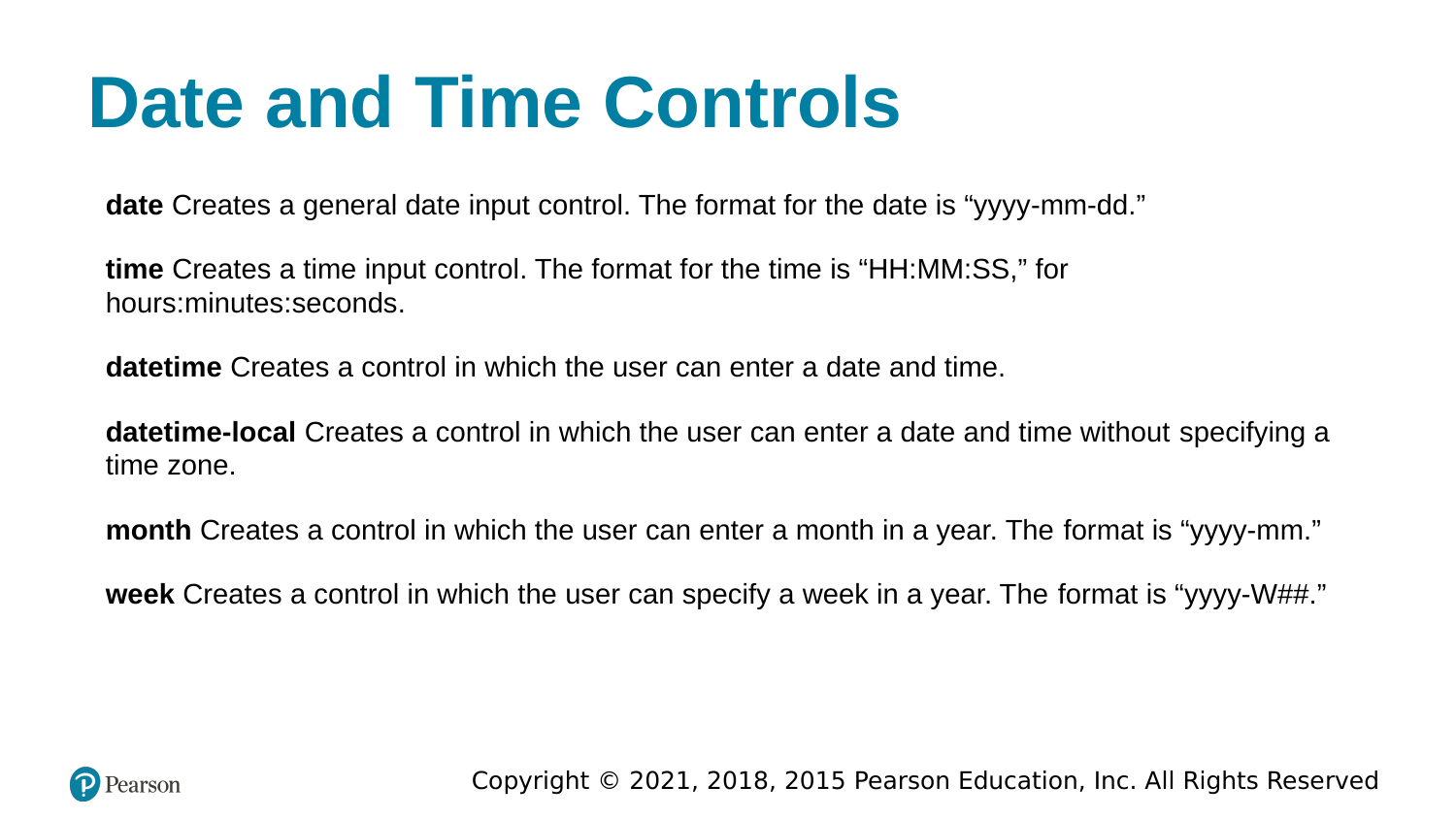

# Date and Time Controls
date Creates a general date input control. The format for the date is “yyyy-mm-dd.”
time Creates a time input control. The format for the time is “HH:MM:SS,” for hours:minutes:seconds.
datetime Creates a control in which the user can enter a date and time.
datetime-local Creates a control in which the user can enter a date and time without specifying a time zone.
month Creates a control in which the user can enter a month in a year. The format is “yyyy-mm.”
week Creates a control in which the user can specify a week in a year. The format is “yyyy-W##.”